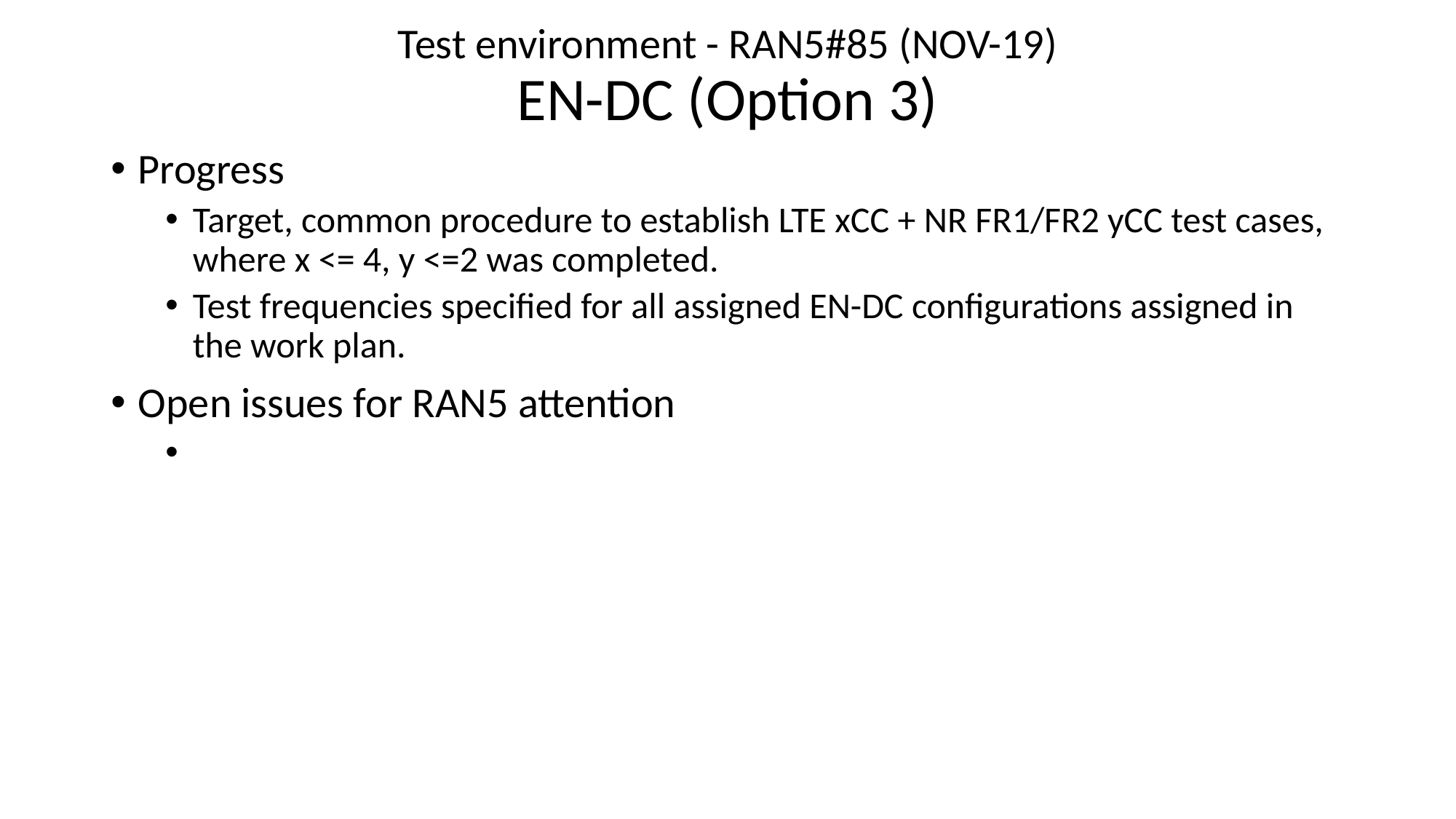

# Test environment - RAN5#85 (NOV-19) EN-DC (Option 3)
Progress
Target, common procedure to establish LTE xCC + NR FR1/FR2 yCC test cases, where x <= 4, y <=2 was completed.
Test frequencies specified for all assigned EN-DC configurations assigned in the work plan.
Open issues for RAN5 attention